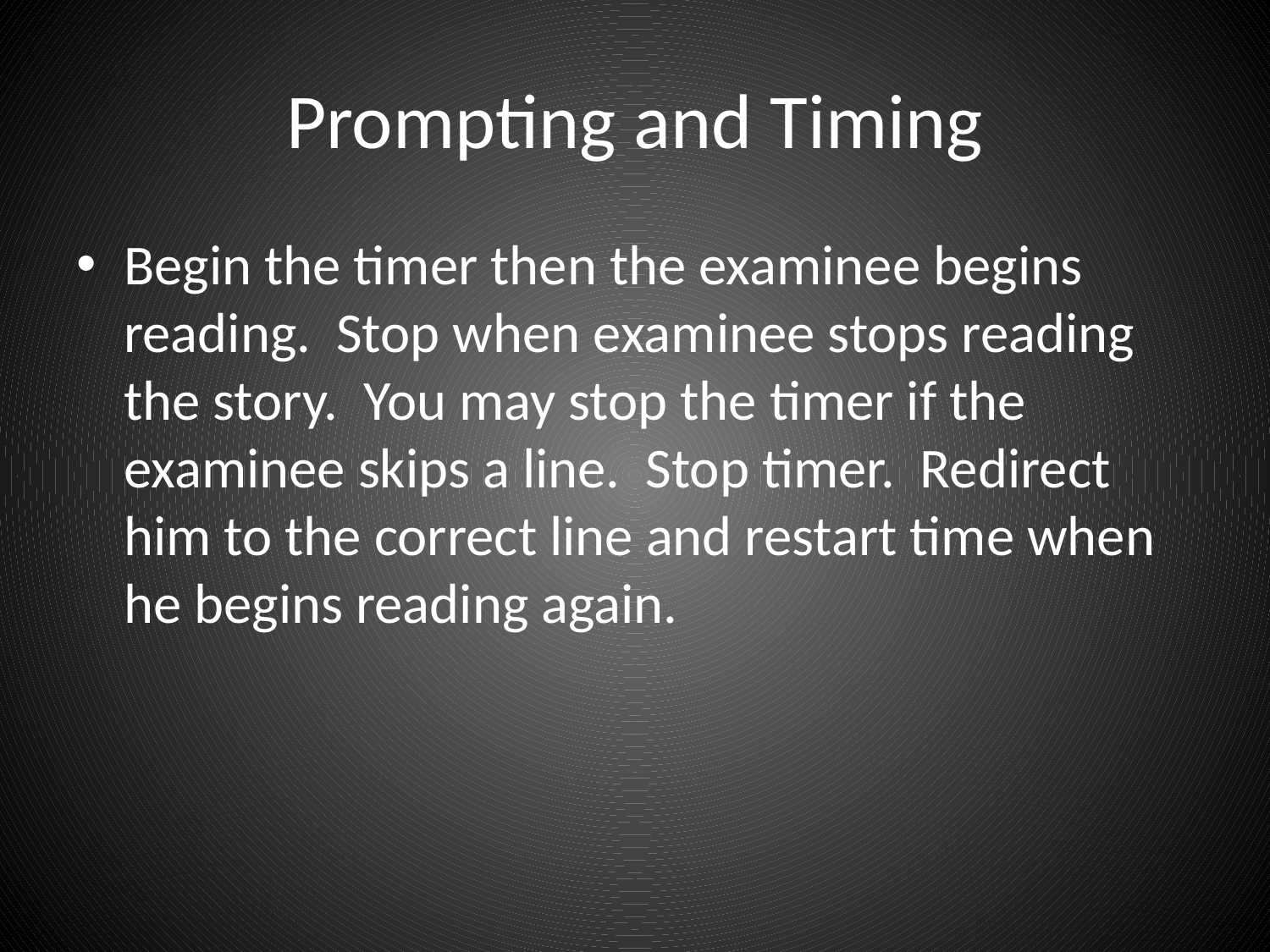

# Prompting and Timing
Begin the timer then the examinee begins reading.  Stop when examinee stops reading the story.  You may stop the timer if the examinee skips a line.  Stop timer.  Redirect him to the correct line and restart time when he begins reading again.